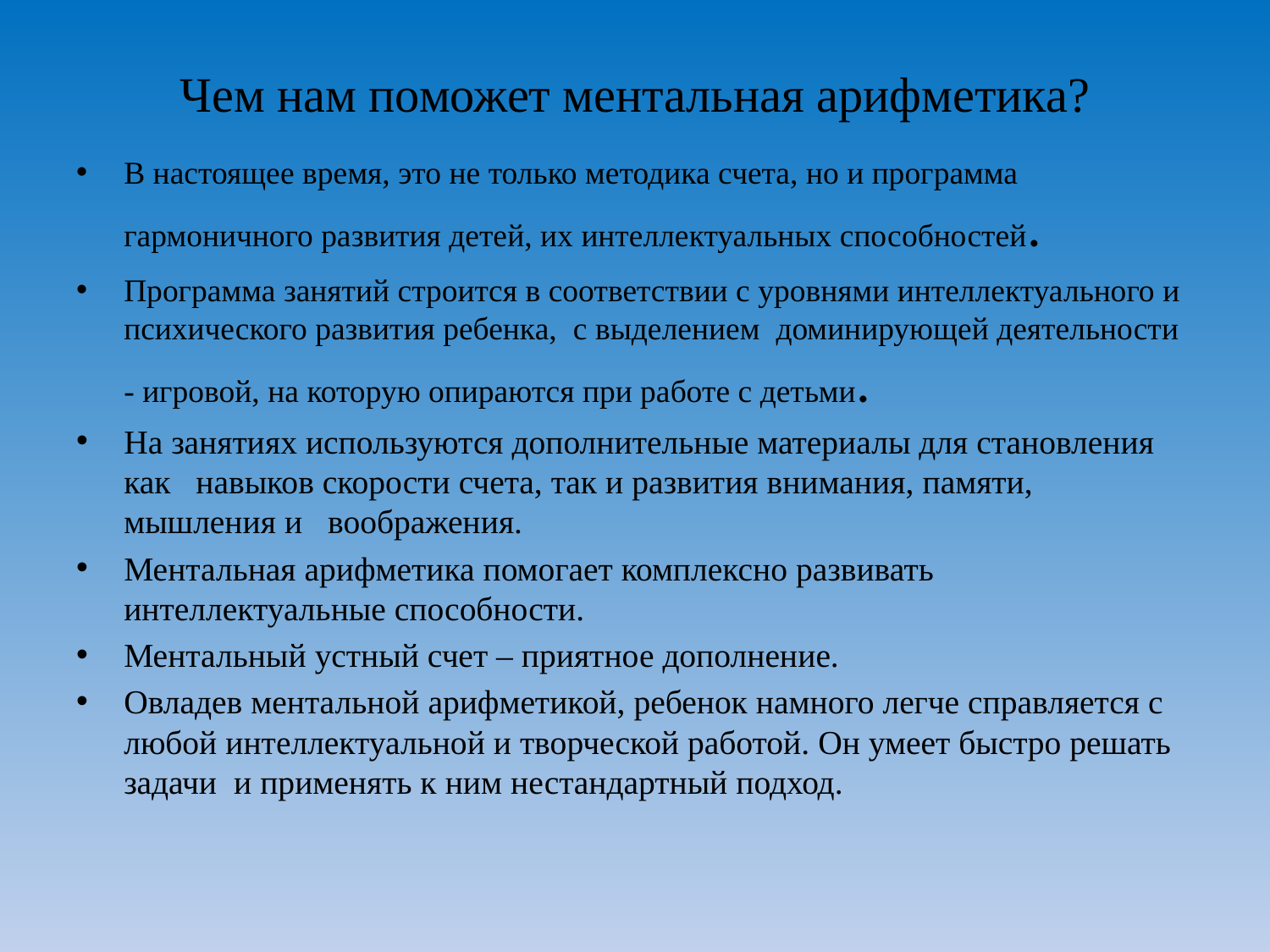

# Чем нам поможет ментальная арифметика?
В настоящее время, это не только методика счета, но и программа гармоничного развития детей, их интеллектуальных способностей.
Программа занятий строится в соответствии с уровнями интеллектуального и психического развития ребенка,  с выделением  доминирующей деятельности - игровой, на которую опираются при работе с детьми.
На занятиях используются дополнительные материалы для становления как   навыков скорости счета, так и развития внимания, памяти, мышления и   воображения.
Ментальная арифметика помогает комплексно развивать интеллектуальные способности.
Ментальный устный счет – приятное дополнение.
Овладев ментальной арифметикой, ребенок намного легче справляется с любой интеллектуальной и творческой работой. Он умеет быстро решать задачи  и применять к ним нестандартный подход.